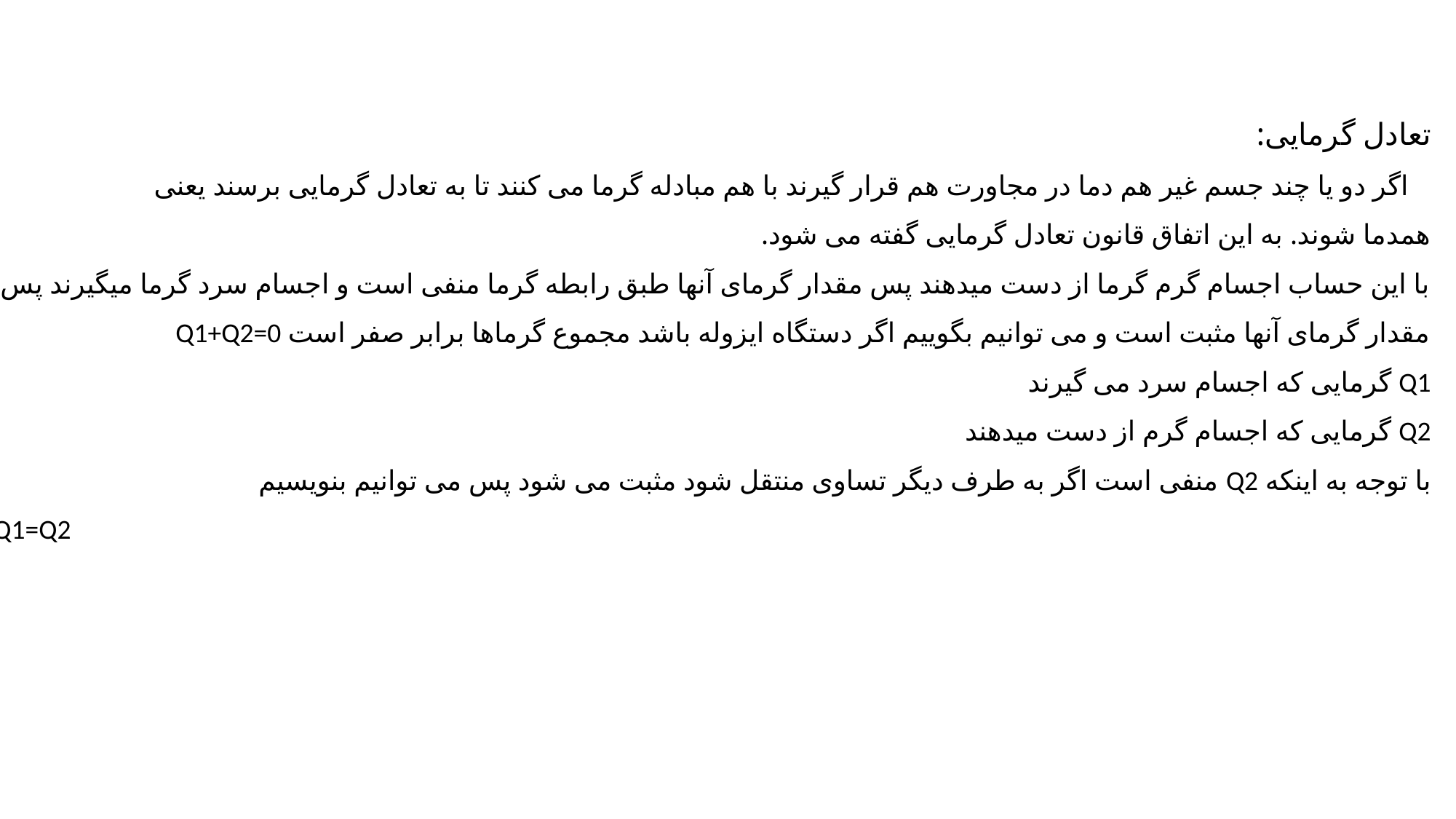

تعادل گرمایی:
   اگر دو یا چند جسم غیر هم دما در مجاورت هم قرار گیرند با هم مبادله گرما می کنند تا به تعادل گرمایی برسند یعنی
همدما شوند. به این اتفاق قانون تعادل گرمایی گفته می شود.
با این حساب اجسام گرم گرما از دست میدهند پس مقدار گرمای آنها طبق رابطه گرما منفی است و اجسام سرد گرما میگیرند پس
مقدار گرمای آنها مثبت است و می توانیم بگوییم اگر دستگاه ایزوله باشد مجموع گرماها برابر صفر است Q1+Q2=0
Q1 گرمایی که اجسام سرد می گیرند
Q2 گرمایی که اجسام گرم از دست میدهند
با توجه به اینکه Q2 منفی است اگر به طرف دیگر تساوی منتقل شود مثبت می شود پس می توانیم بنویسیم
Q1=Q2